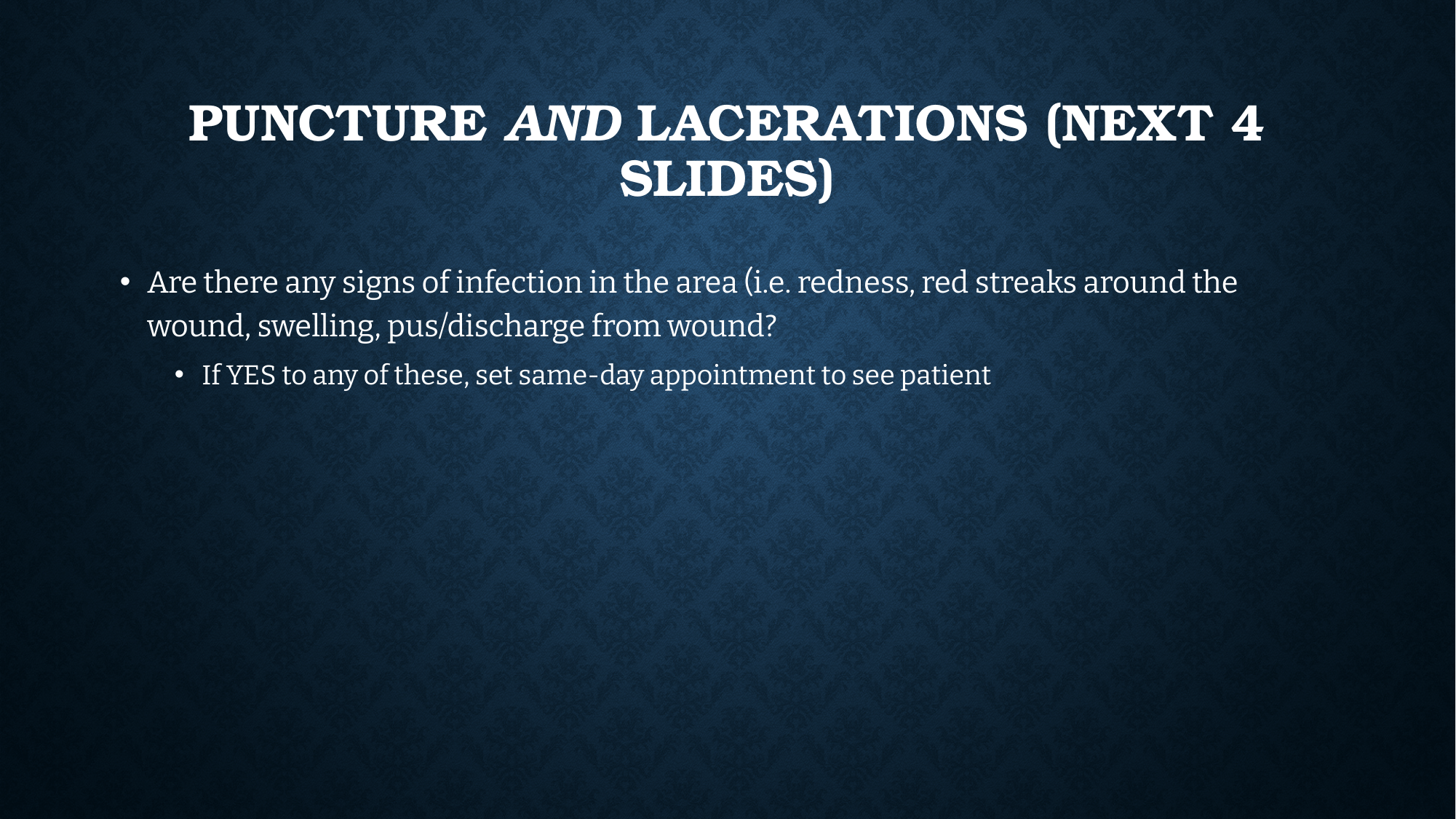

# Puncture and Lacerations (next 4 slides)
Are there any signs of infection in the area (i.e. redness, red streaks around the wound, swelling, pus/discharge from wound?
If YES to any of these, set same-day appointment to see patient